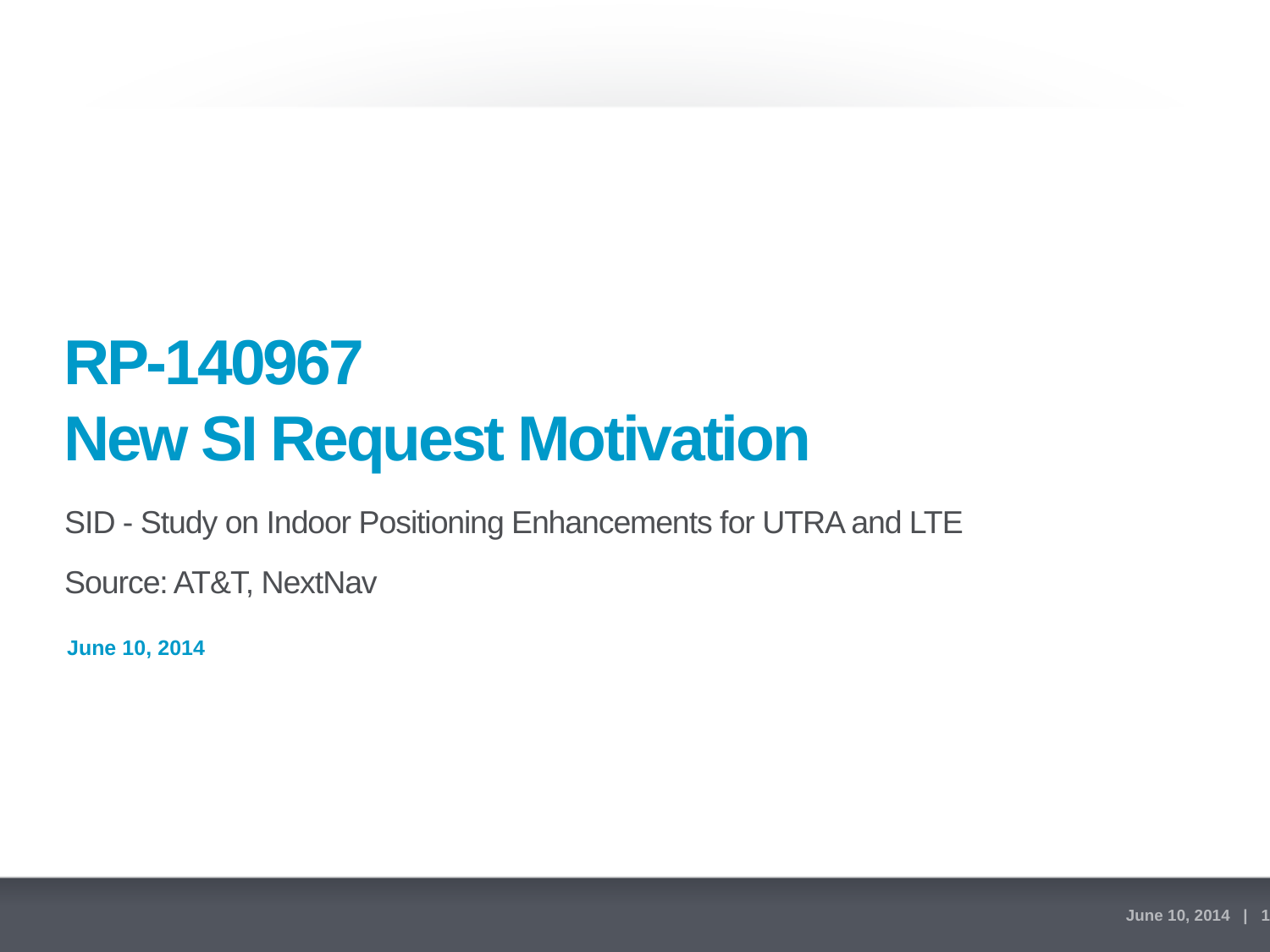

# RP-140967 New SI Request Motivation
SID - Study on Indoor Positioning Enhancements for UTRA and LTE
Source: AT&T, NextNav
June 10, 2014   |   1